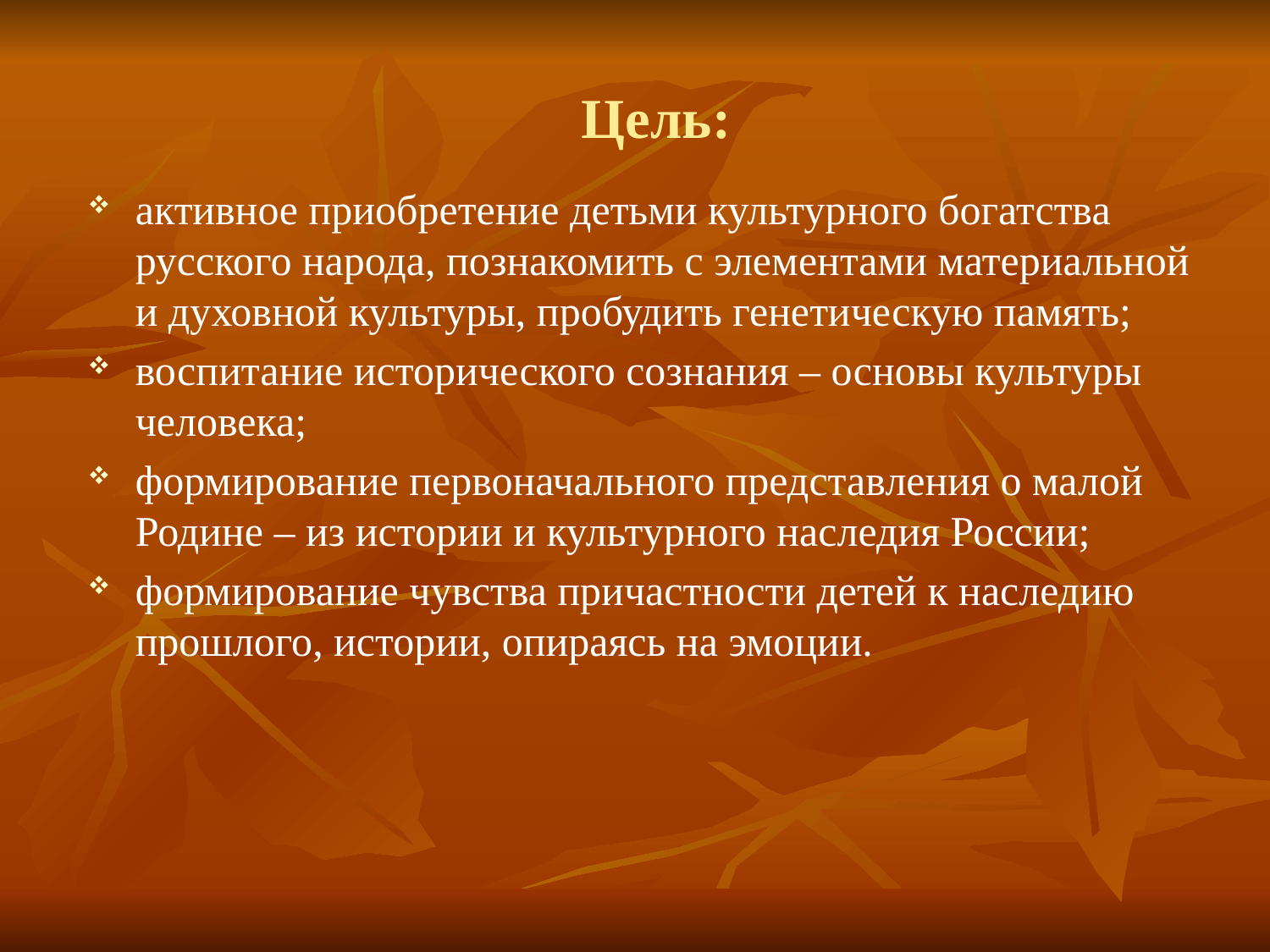

# Цель:
активное приобретение детьми культурного богатства русского народа, познакомить с элементами материальной и духовной культуры, пробудить генетическую память;
воспитание исторического сознания – основы культуры человека;
формирование первоначального представления о малой Родине – из истории и культурного наследия России;
формирование чувства причастности детей к наследию прошлого, истории, опираясь на эмоции.